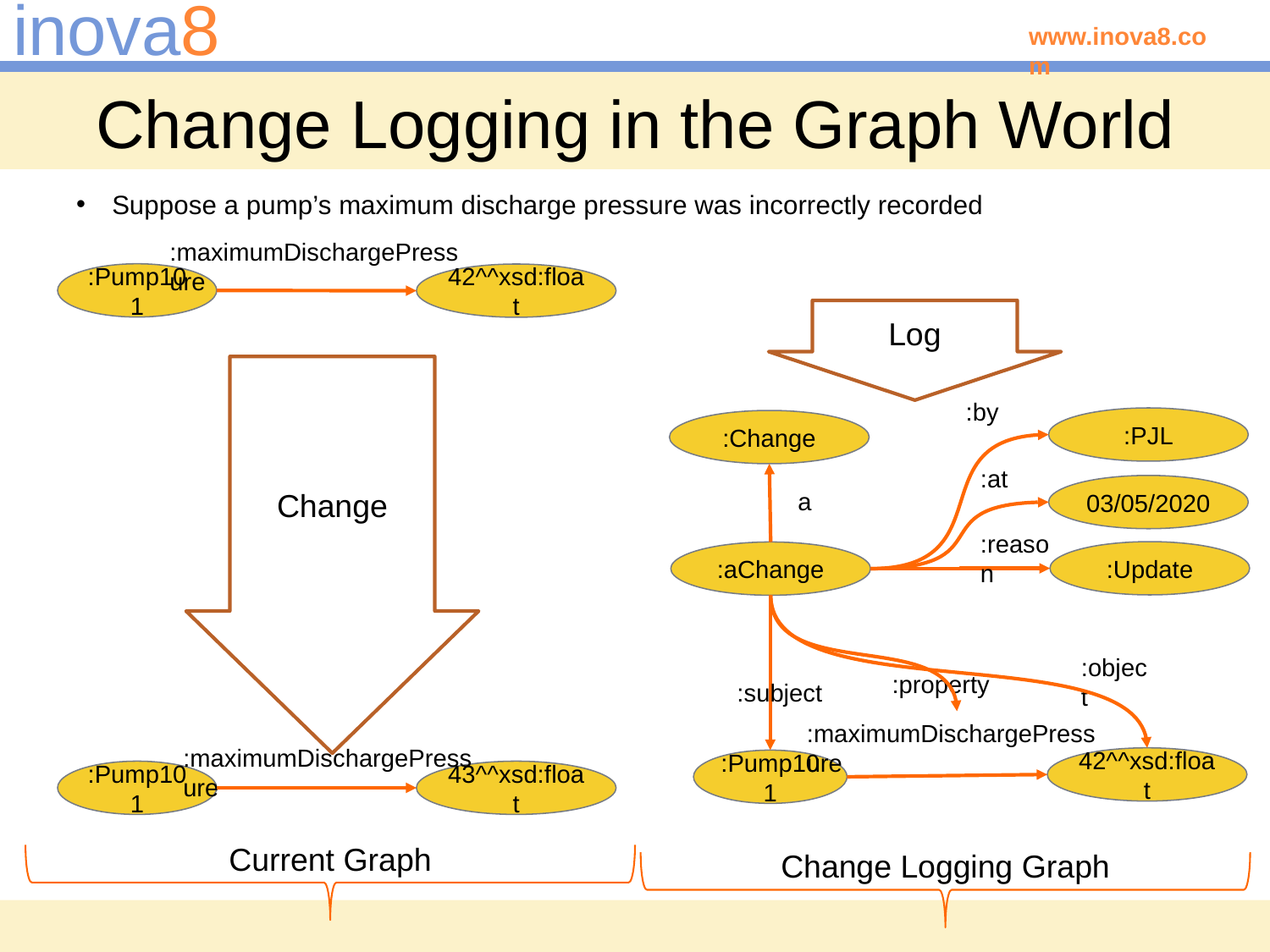

# Change Logging in the Graph World
Suppose a pump’s maximum discharge pressure was incorrectly recorded
:maximumDischargePressure
:Pump101
42^^xsd:float
Log
:Change
a
:aChange

Change Logging Graph
Change

:maximumDischargePressure
43^^xsd:float
:Pump101
Current Graph
:by
:PJL
:at
03/05/2020
:reason
:Update
:object
:property
:subject
:maximumDischargePressure
42^^xsd:float
:Pump101